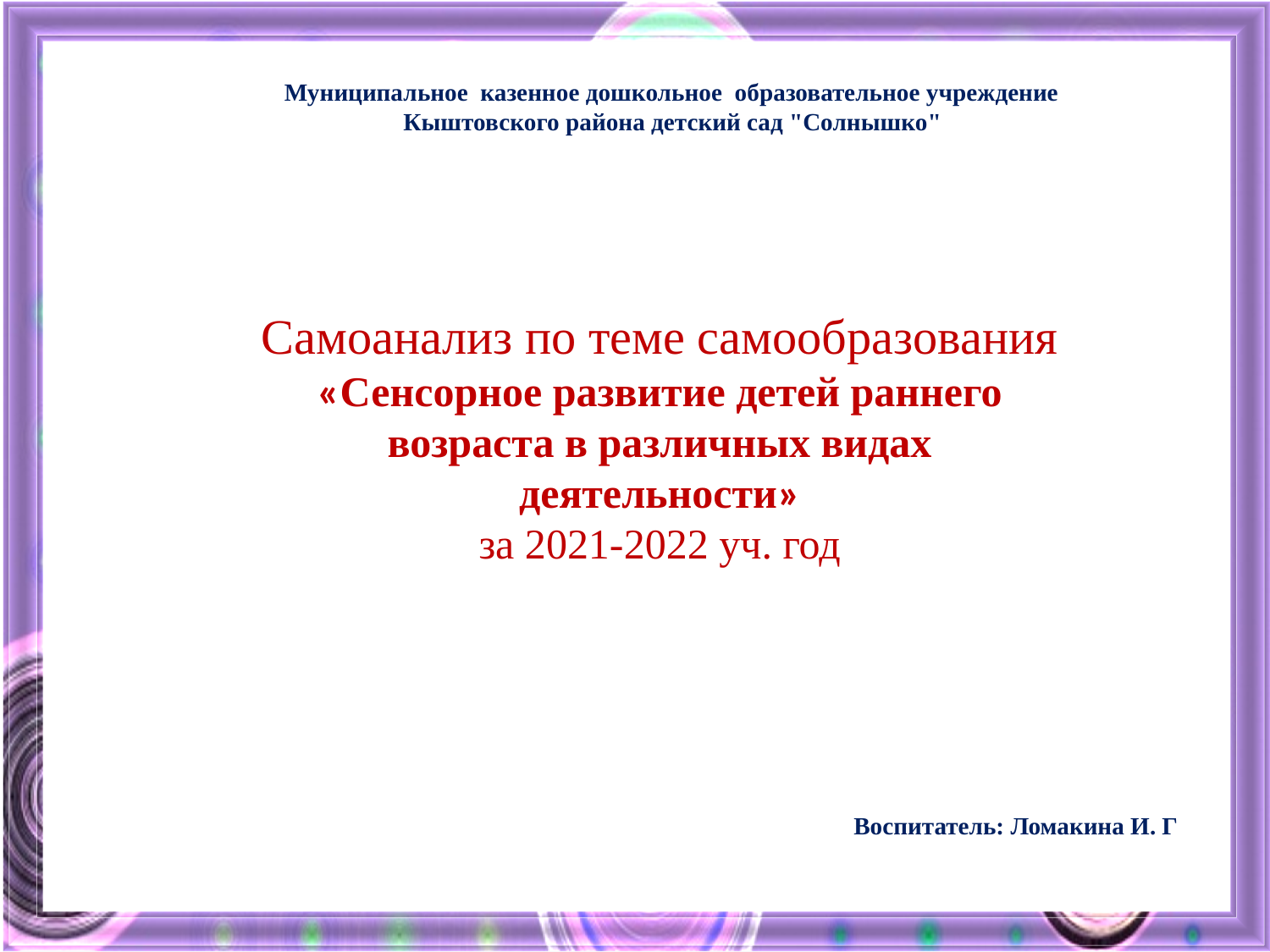

Муниципальное  казенное дошкольное  образовательное учреждение
Кыштовского района детский сад "Солнышко"
Самоанализ по теме самообразования
«Сенсорное развитие детей раннего возраста в различных видах деятельности»
за 2021-2022 уч. год
Воспитатель: Ломакина И. Г